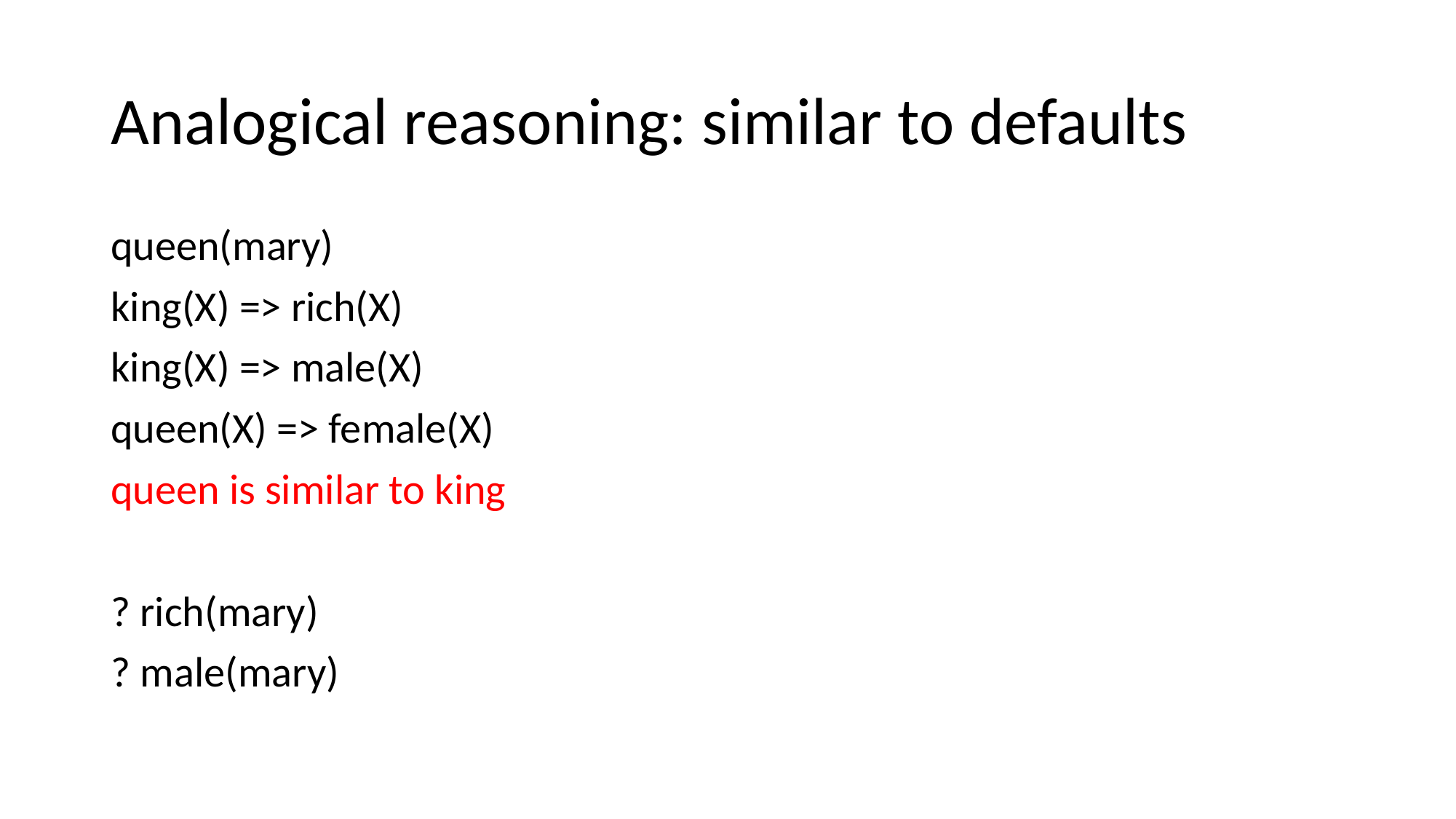

# Analogical reasoning: similar to defaults
queen(mary)
king(X) => rich(X)
king(X) => male(X)
queen(X) => female(X)
queen is similar to king

? rich(mary)
? male(mary)